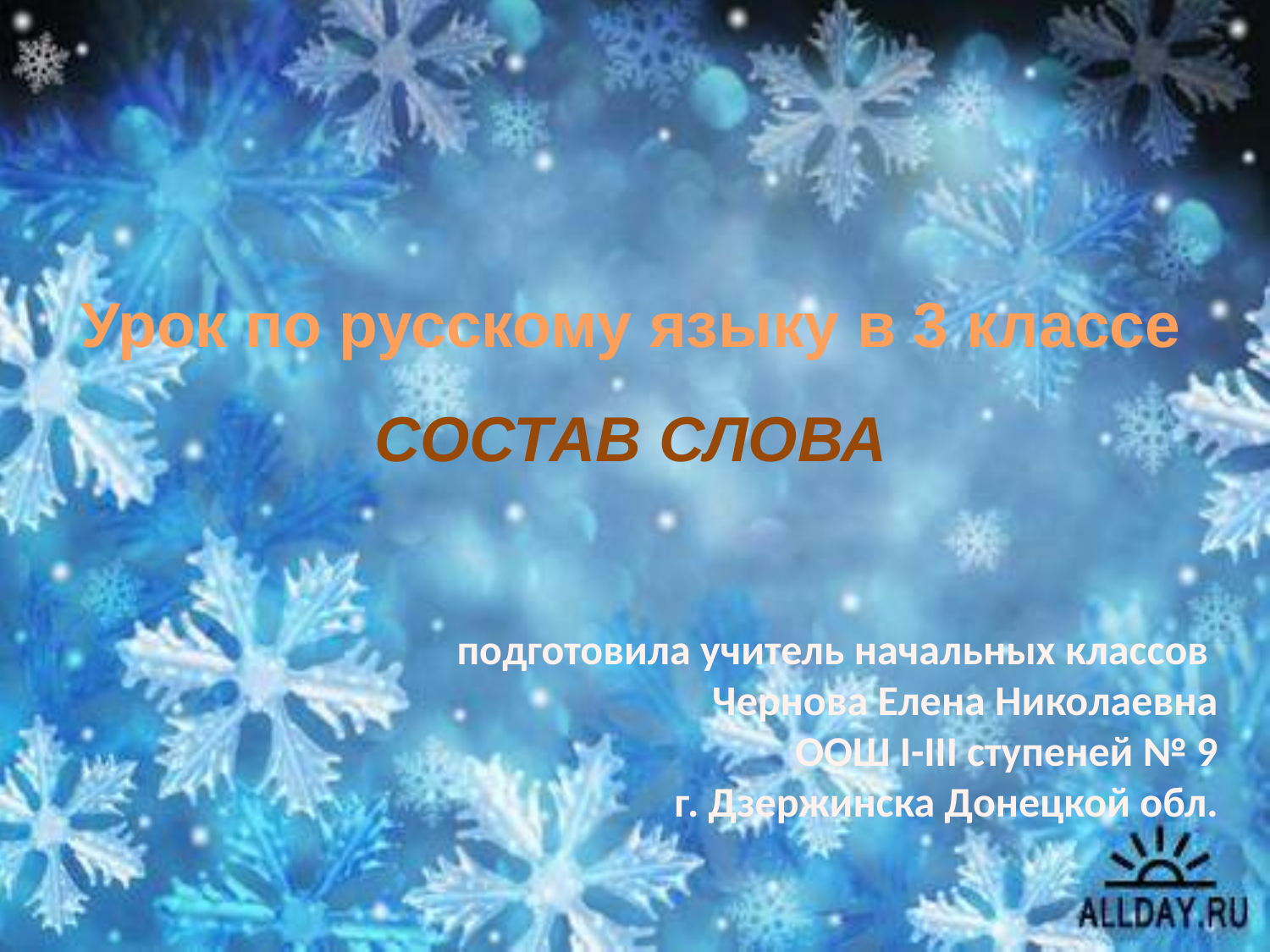

# Урок по русскому языку в 3 классе СОСТАВ СЛОВА
подготовила учитель начальных классов
Чернова Елена Николаевна
ООШ І-ІІІ ступеней № 9
г. Дзержинска Донецкой обл.